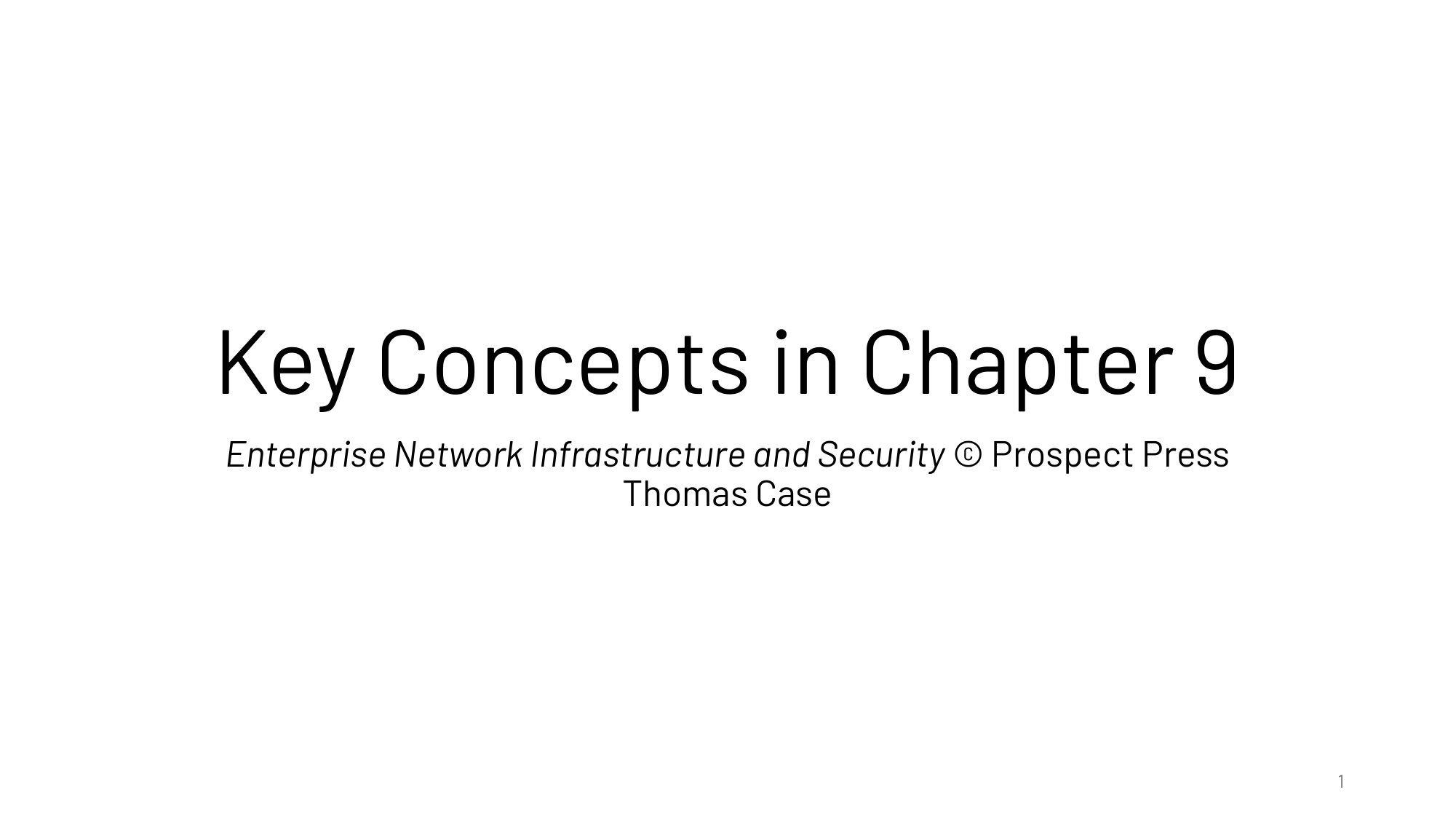

# Key Concepts in Chapter 9
Enterprise Network Infrastructure and Security © Prospect Press
Thomas Case
1